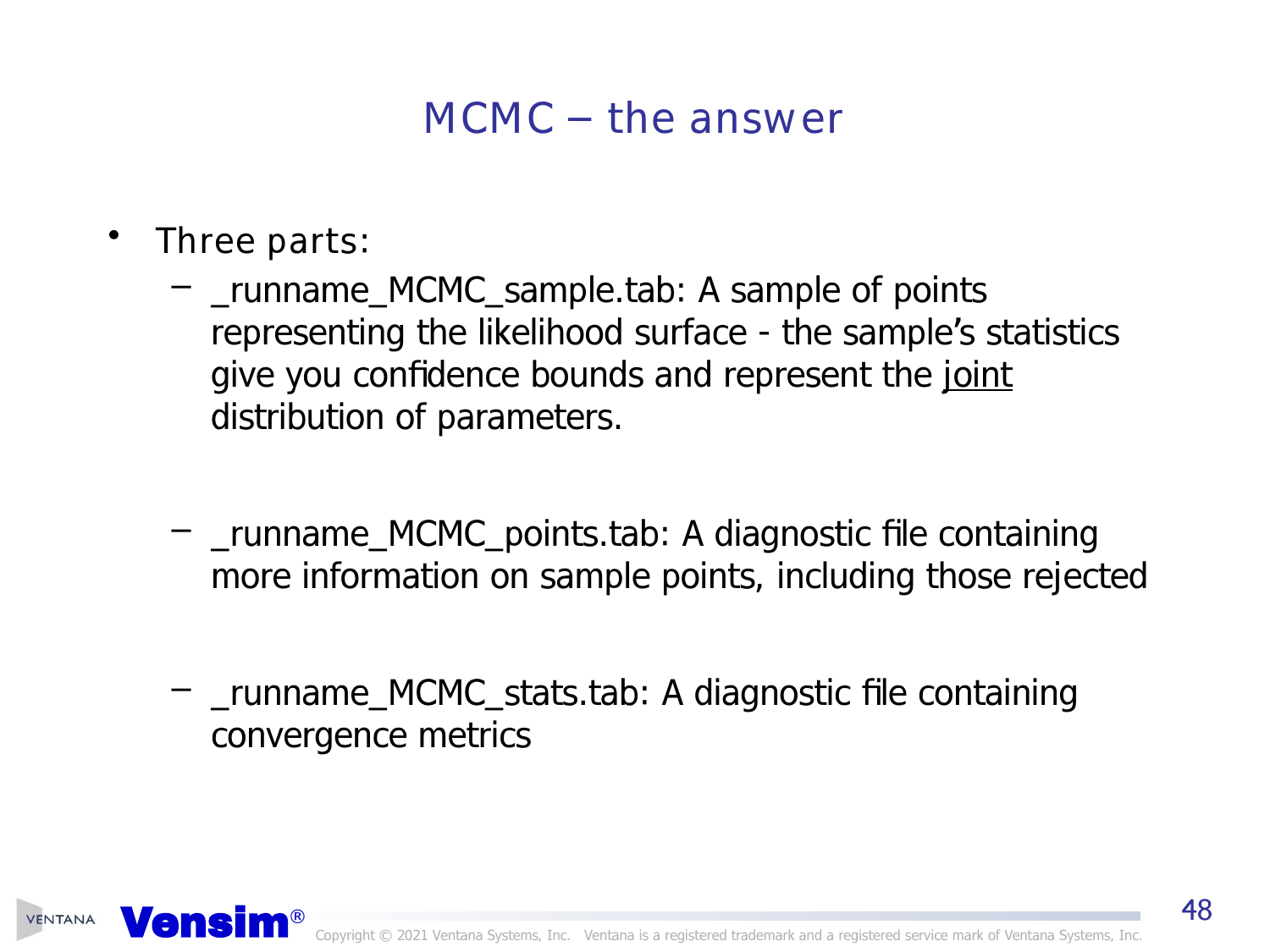

# MCMC – the answer
Three parts:
_runname_MCMC_sample.tab: A sample of points representing the likelihood surface - the sample’s statistics give you confidence bounds and represent the joint distribution of parameters.

_runname_MCMC_points.tab: A diagnostic file containing more information on sample points, including those rejected

_runname_MCMC_stats.tab: A diagnostic file containing convergence metrics